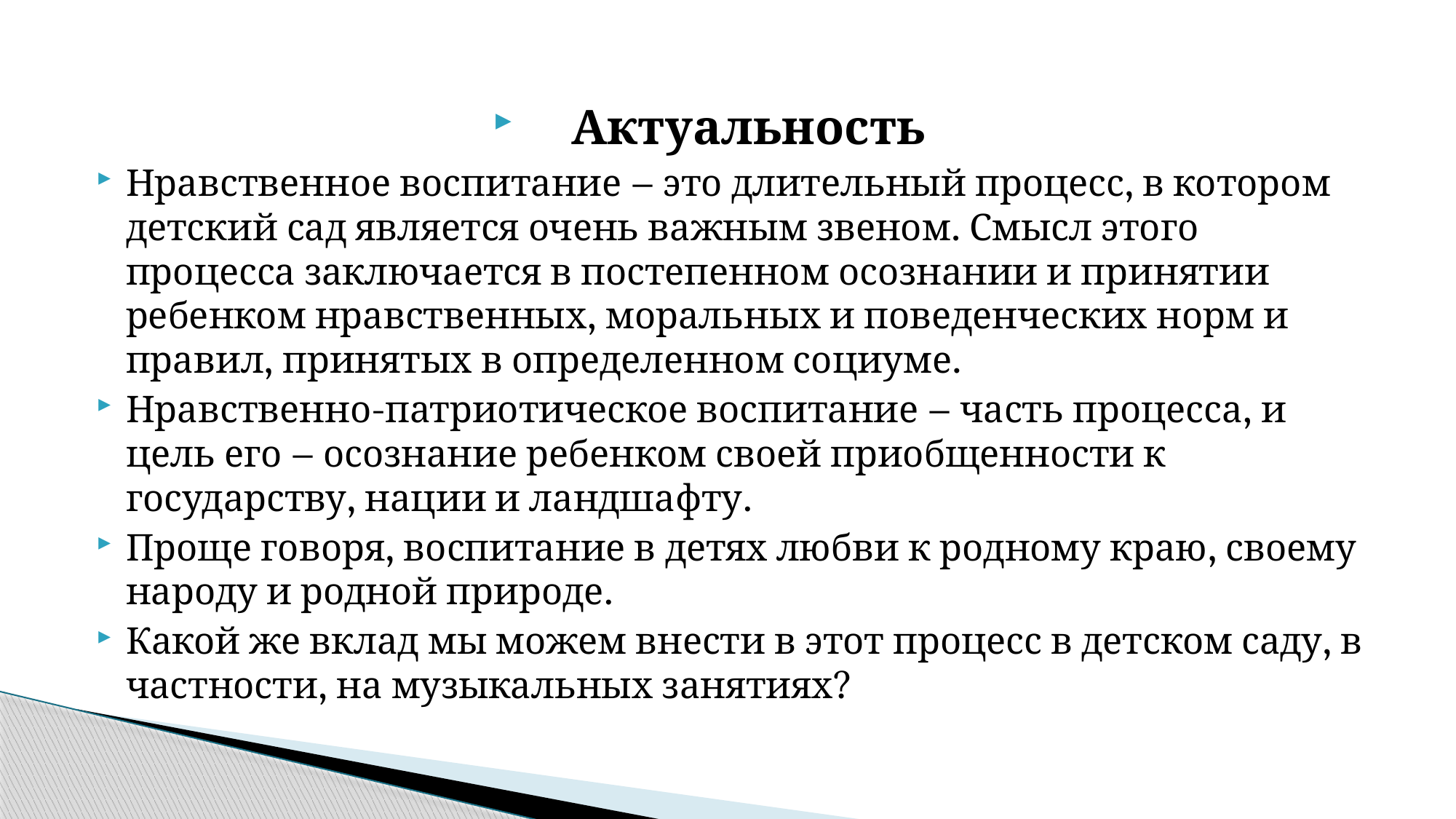

Актуальность
Нравственное воспитание – это длительный процесс, в котором детский сад является очень важным звеном. Смысл этого процесса заключается в постепенном осознании и принятии ребенком нравственных, моральных и поведенческих норм и правил, принятых в определенном социуме.
Нравственно-патриотическое воспитание – часть процесса, и цель его – осознание ребенком своей приобщенности к государству, нации и ландшафту.
Проще говоря, воспитание в детях любви к родному краю, своему народу и родной природе.
Какой же вклад мы можем внести в этот процесс в детском саду, в частности, на музыкальных занятиях?